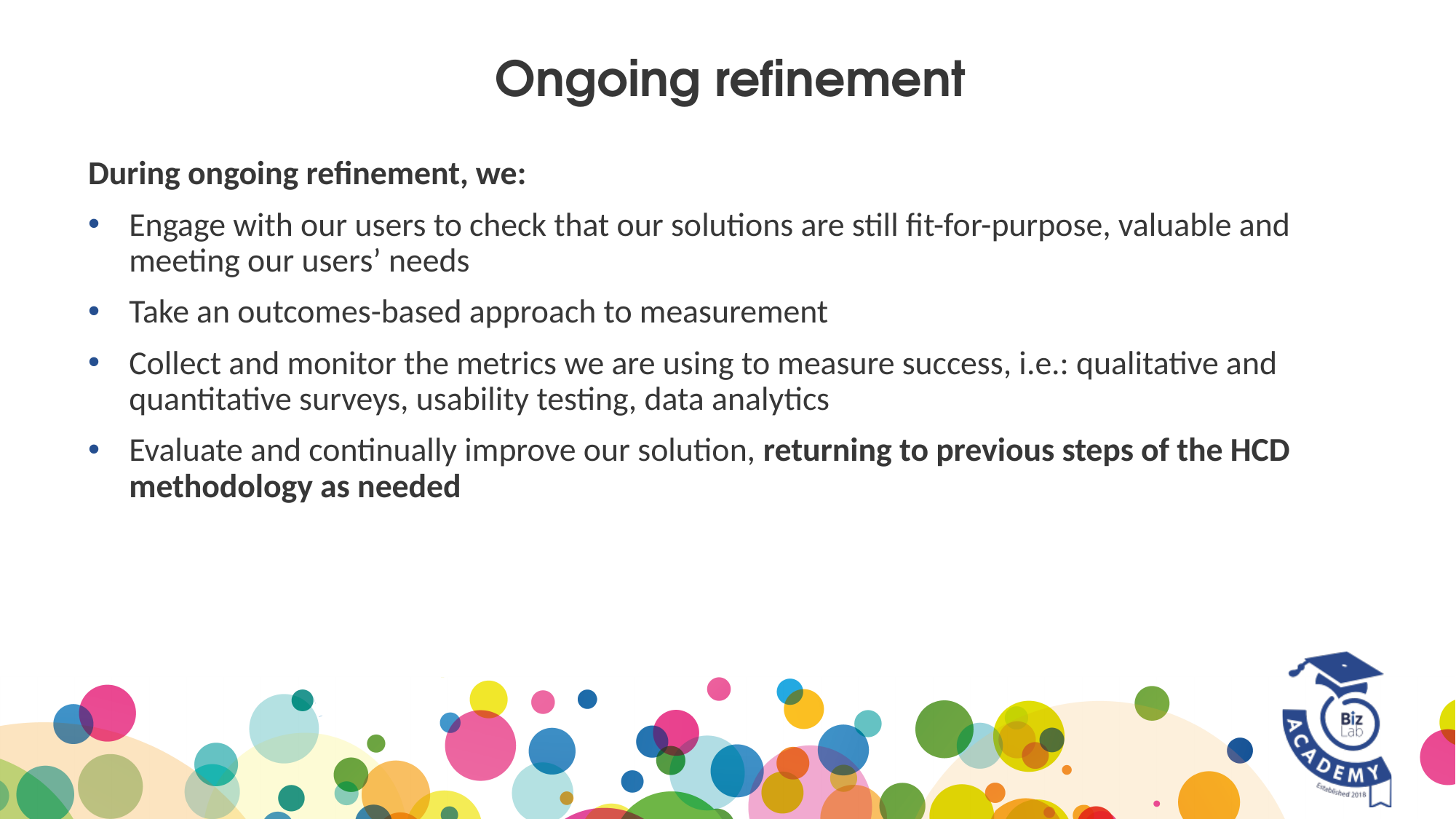

# Ongoing refinement
During ongoing refinement, we:
Engage with our users to check that our solutions are still fit-for-purpose, valuable and meeting our users’ needs
Take an outcomes-based approach to measurement
Collect and monitor the metrics we are using to measure success, i.e.: qualitative and quantitative surveys, usability testing, data analytics
Evaluate and continually improve our solution, returning to previous steps of the HCD methodology as needed